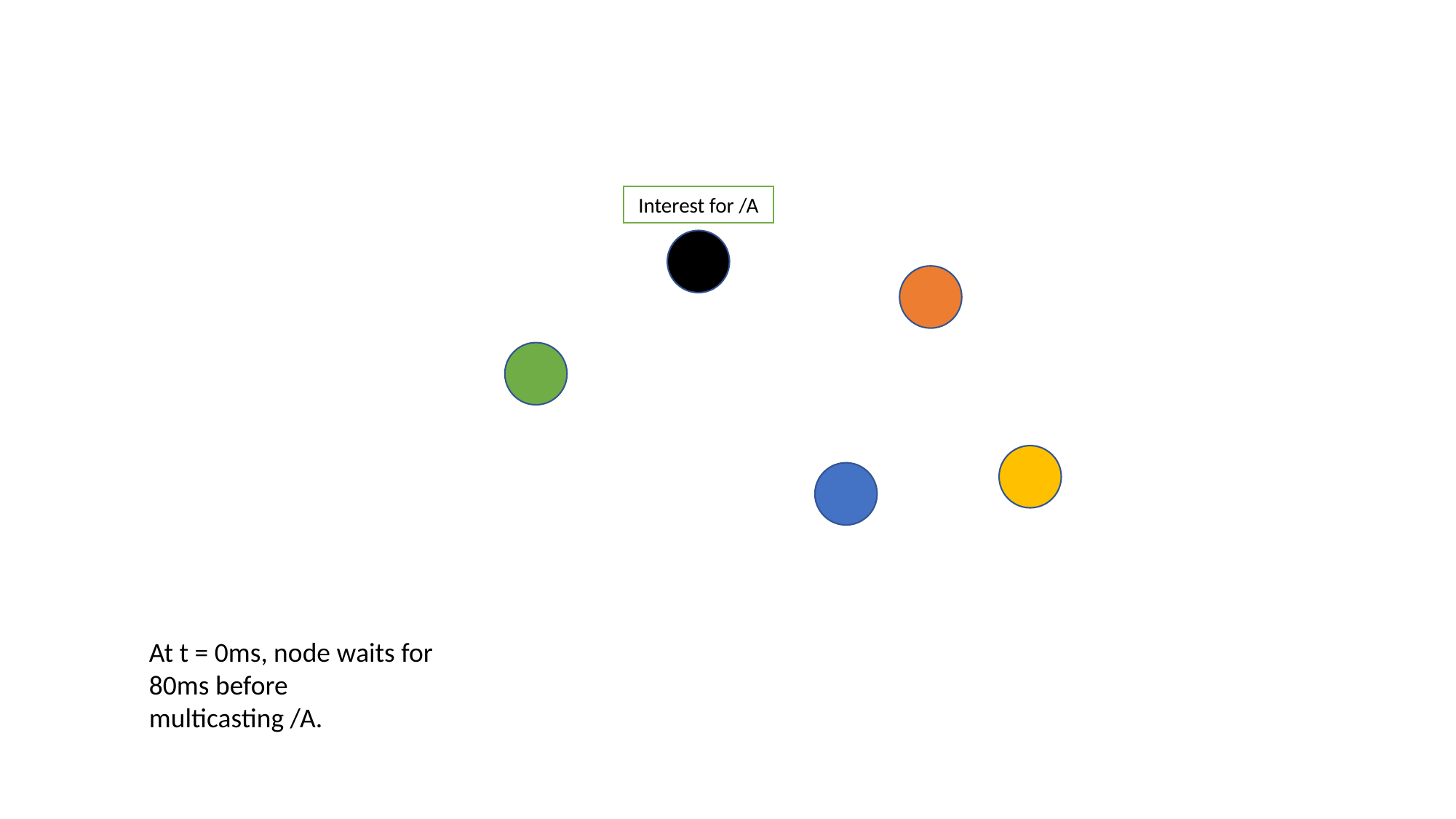

Interest for /A

At t = 0ms, node waits for 80ms before multicasting /A.